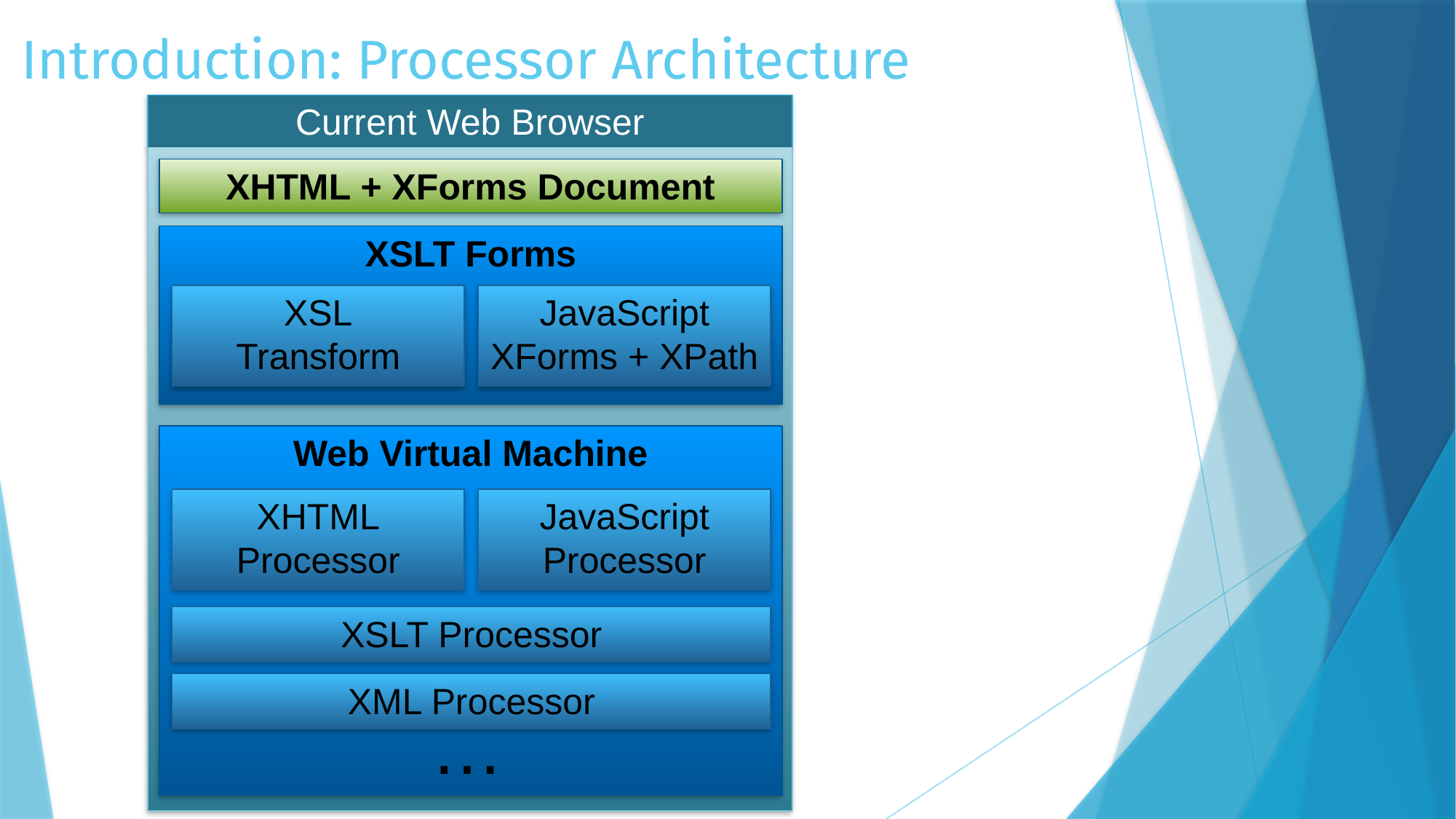

# Introduction: Processor Architecture
Current Web Browser

XHTML + XForms Document
XSLT Forms
XSL
Transform
JavaScript
XForms + XPath
Web Virtual Machine
XHTML
Processor
JavaScript
Processor
XSLT Processor
XML Processor
…